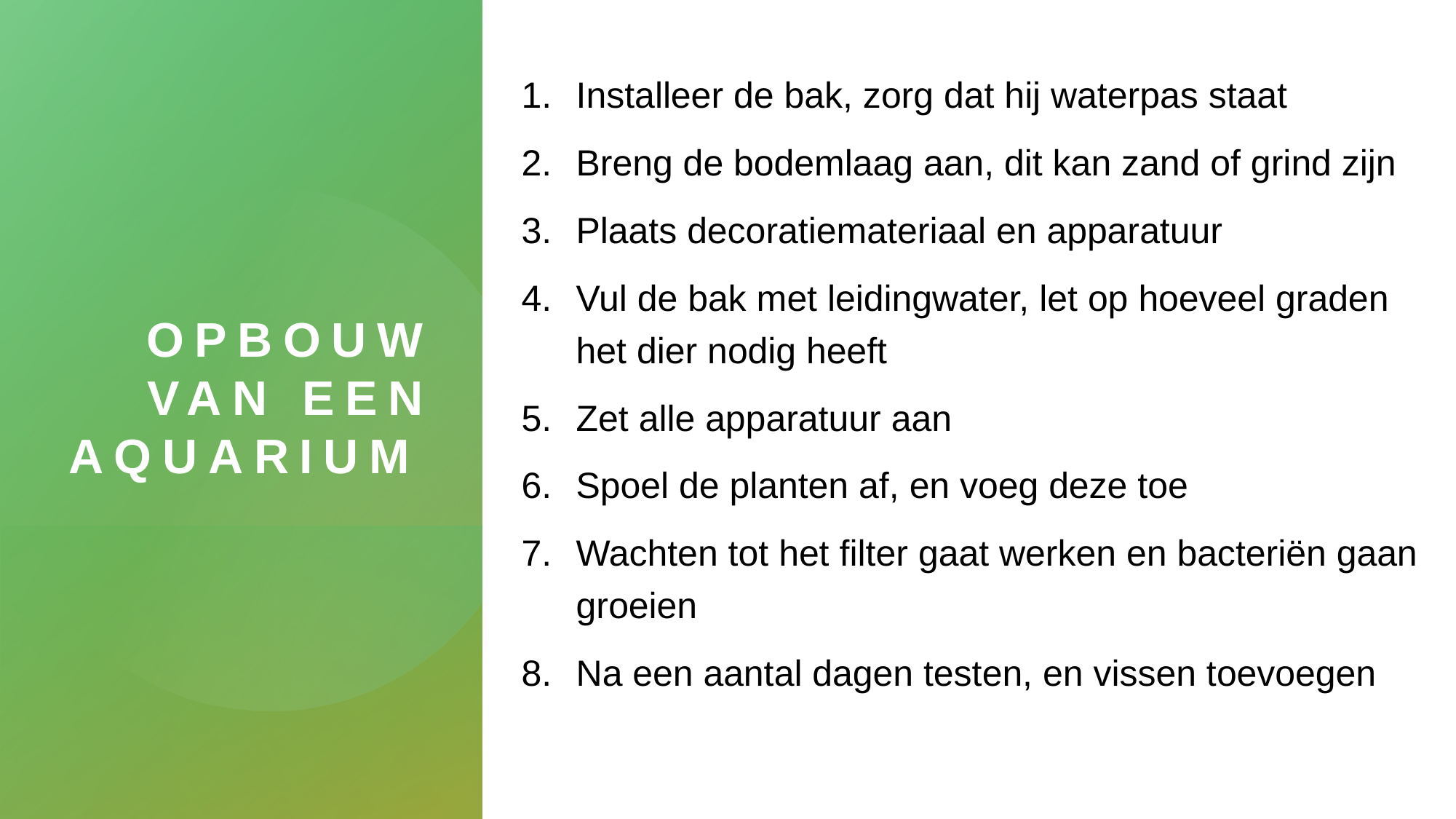

Installeer de bak, zorg dat hij waterpas staat
Breng de bodemlaag aan, dit kan zand of grind zijn
Plaats decoratiemateriaal en apparatuur
Vul de bak met leidingwater, let op hoeveel graden het dier nodig heeft
Zet alle apparatuur aan
Spoel de planten af, en voeg deze toe
Wachten tot het filter gaat werken en bacteriën gaan groeien
Na een aantal dagen testen, en vissen toevoegen
# Opbouw van een aquarium